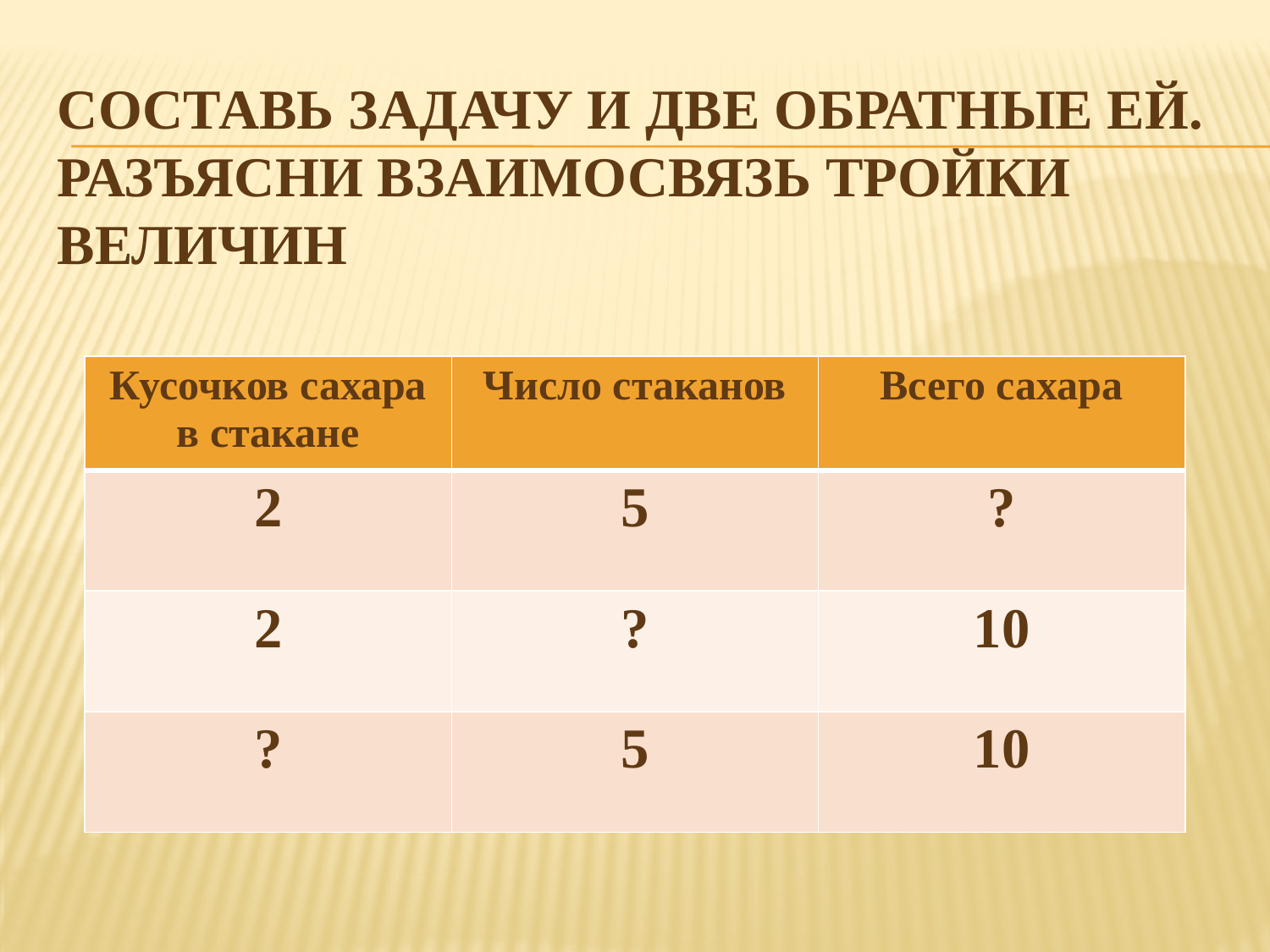

СОСТАВЬ ЗАДАЧУ И ДВЕ ОБРАТНЫЕ ЕЙ. РАЗЪЯСНИ ВЗАИМОСВЯЗЬ ТРОЙКИ ВЕЛИЧИН
| Кусочков сахара в стакане | Число стаканов | Всего сахара |
| --- | --- | --- |
| 2 | 5 | ? |
| 2 | ? | 10 |
| ? | 5 | 10 |